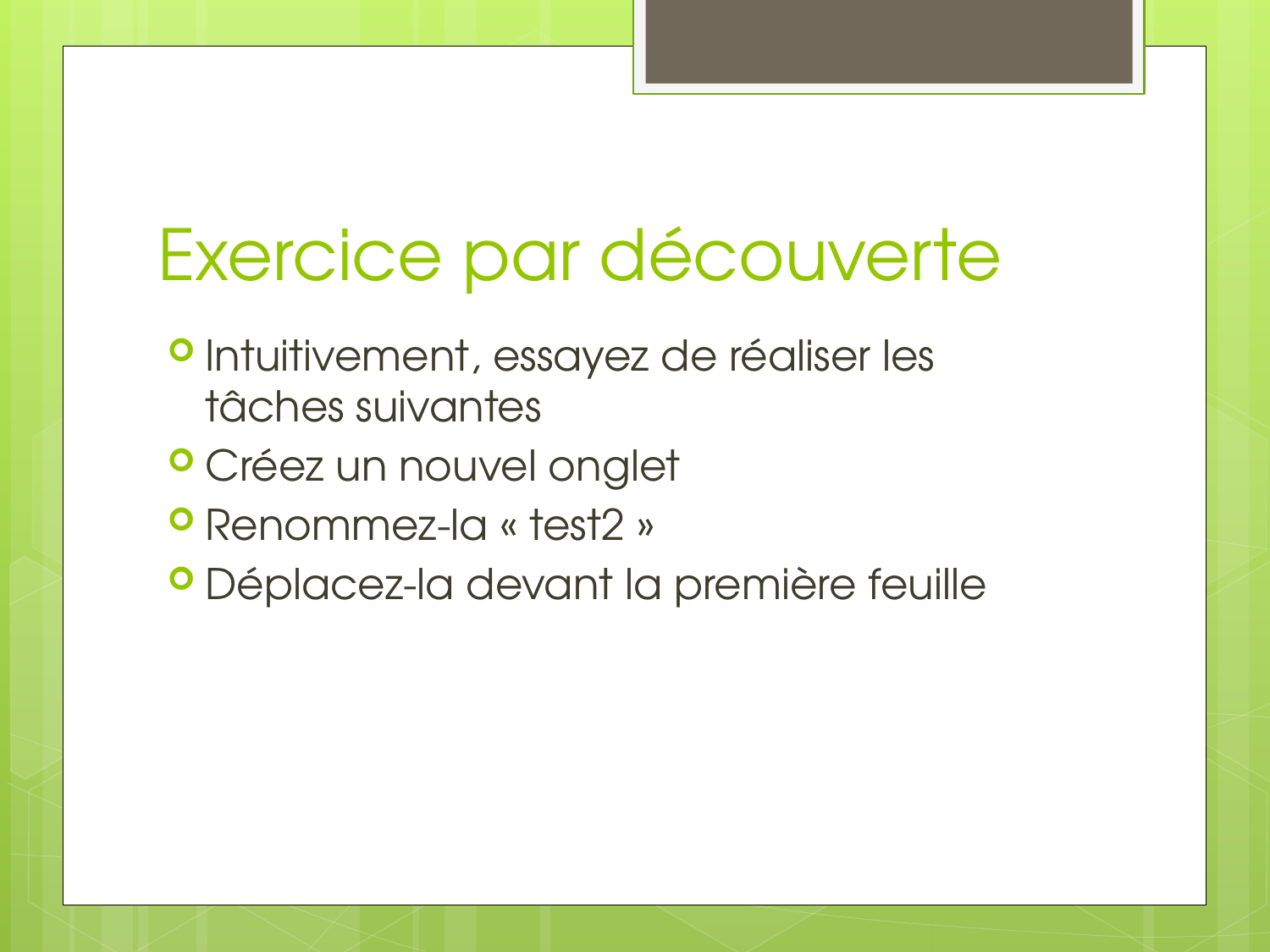

# Exercice par découverte
Intuitivement, essayez de réaliser les tâches suivantes
Créez un nouvel onglet
Renommez-la « test2 »
Déplacez-la devant la première feuille